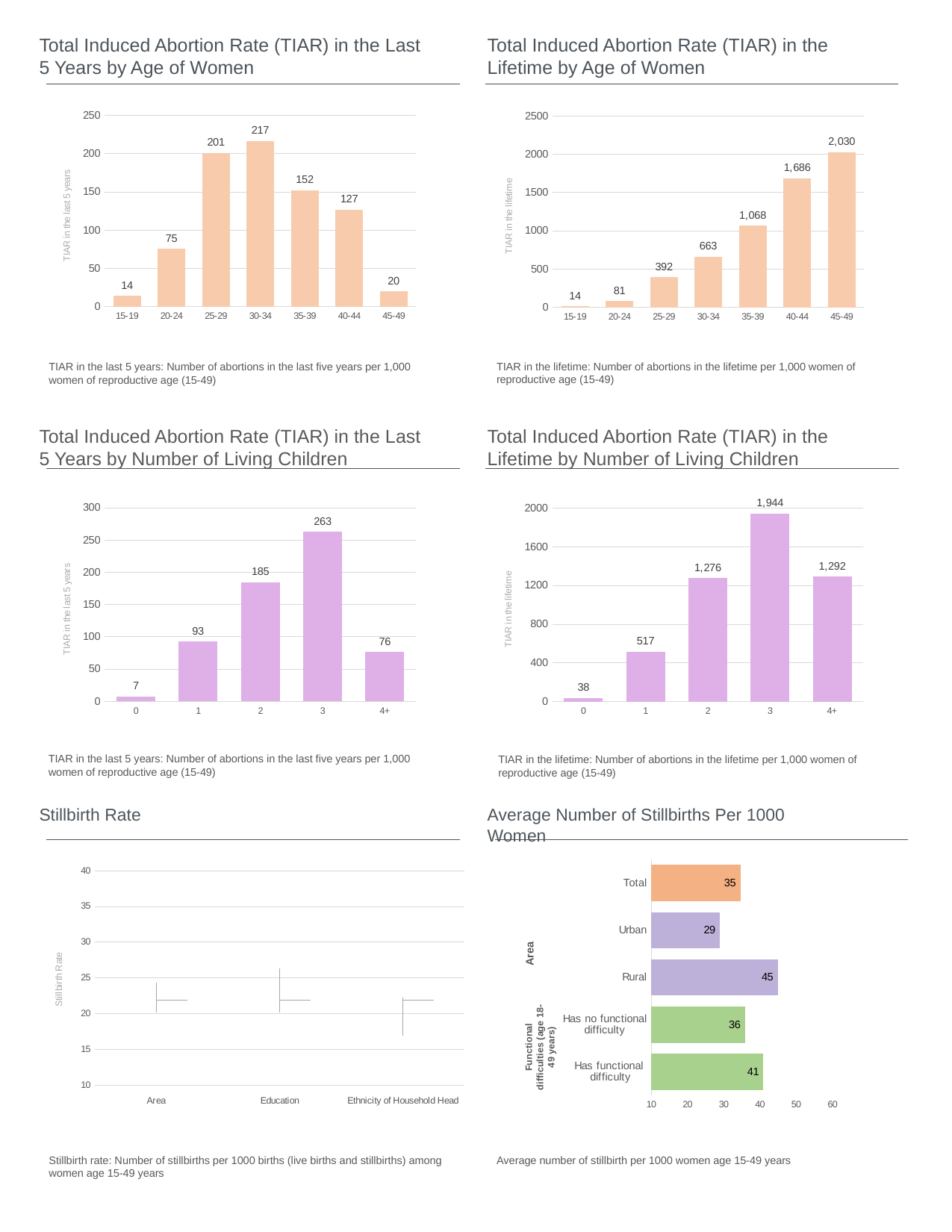

Total Induced Abortion Rate (TIAR) in the Last 5 Years by Age of Women
Total Induced Abortion Rate (TIAR) in the Lifetime by Age of Women

### Chart

| Category |  |
|---|---|
| 15-19 | 14.37545604210887 |
| 20-24 | 75.48545121851868 |
| 25-29 | 201.07496642870905 |
| 30-34 | 216.70922032559128 |
| 35-39 | 152.179282016944 |
| 40-44 | 126.87885378498784 |
| 45-49 | 20.27597336264316 |

### Chart

| Category |  |
|---|---|
| 15-19 | 14.37545604210887 |
| 20-24 | 81.23060149666507 |
| 25-29 | 392.137956558922 |
| 30-34 | 662.7420726671197 |
| 35-39 | 1068.4050859714216 |
| 40-44 | 1686.0972453012237 |
| 45-49 | 2030.072271492951 |
TIAR in the lifetime: Number of abortions in the lifetime per 1,000 women of reproductive age (15-49)
TIAR in the last 5 years: Number of abortions in the last five years per 1,000 women of reproductive age (15-49)
Total Induced Abortion Rate (TIAR) in the Lifetime by Number of Living Children
Total Induced Abortion Rate (TIAR) in the Last 5 Years by Number of Living Children

### Chart

| Category |  |
|---|---|
| 0 | 7.3791149818401545 |
| 1 | 92.67802910241102 |
| 2 | 184.72229596682948 |
| 3 | 263.06694044166784 |
| 4+ | 76.24649579493112 |

### Chart

| Category |  |
|---|---|
| 0 | 38.13392521297067 |
| 1 | 516.5281023040859 |
| 2 | 1275.9298852099053 |
| 3 | 1943.7530604587316 |
| 4+ | 1291.9162486141004 |
TIAR in the last 5 years: Number of abortions in the last five years per 1,000 women of reproductive age (15-49)
TIAR in the lifetime: Number of abortions in the lifetime per 1,000 women of reproductive age (15-49)
Stillbirth Rate
Average Number of Stillbirths Per 1000 Women

[unsupported chart]

### Chart

| Category | Average number of stillbirth per 1000 women |
|---|---|
| Has functional
difficulty | 40.98117695567018 |
| Has no functional difficulty | 35.87172375006497 |
| Rural | 44.93800116575891 |
| Urban | 28.977265031938007 |
| Total | 34.647038251250656 |
Area
Functional difficulties (age 18-49 years)
Stillbirth rate: Number of stillbirths per 1000 births (live births and stillbirths) among women age 15-49 years
Average number of stillbirth per 1000 women age 15-49 years